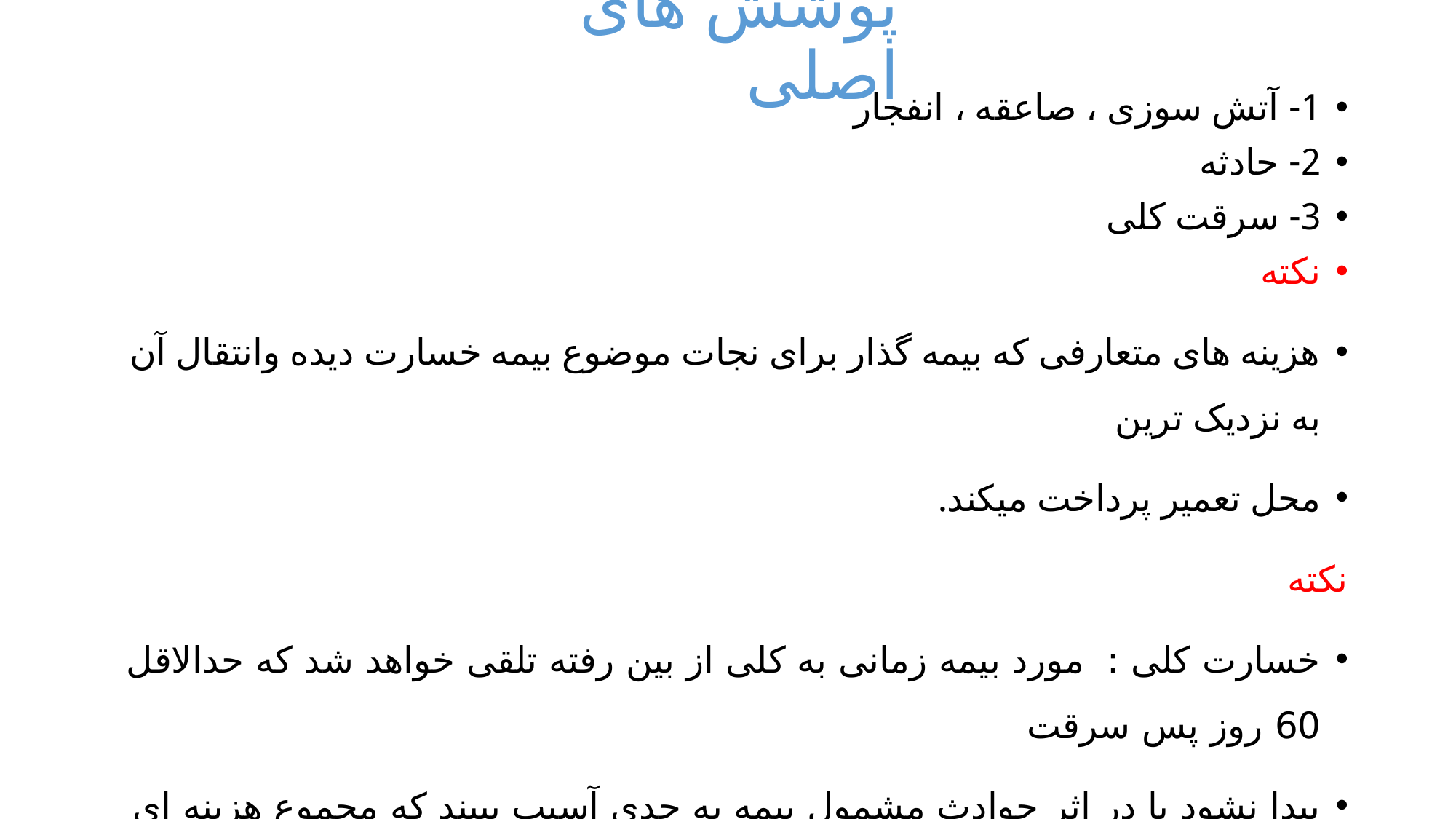

# پوشش های اصلی
1- آتش سوزی ، صاعقه ، انفجار
2- حادثه
3- سرقت کلی
نکته
هزینه های متعارفی که بیمه گذار برای نجات موضوع بیمه خسارت دیده وانتقال آن به نزدیک ترین
محل تعمیر پرداخت میکند.
نکته
خسارت کلی :  مورد بیمه زمانی به کلی از بین رفته تلقی خواهد شد که حدالاقل 60 روز پس سرقت
پیدا نشود یا در اثر حوادث مشمول بیمه به حدی آسیب ببیند که مجموع هزینه ای تعمیر و تعویض
قسمت های خسارت دیده آن با احتساب هزینه های نجات از 75%  قیمت خودرو در روز حادثه بیشتر باشد.